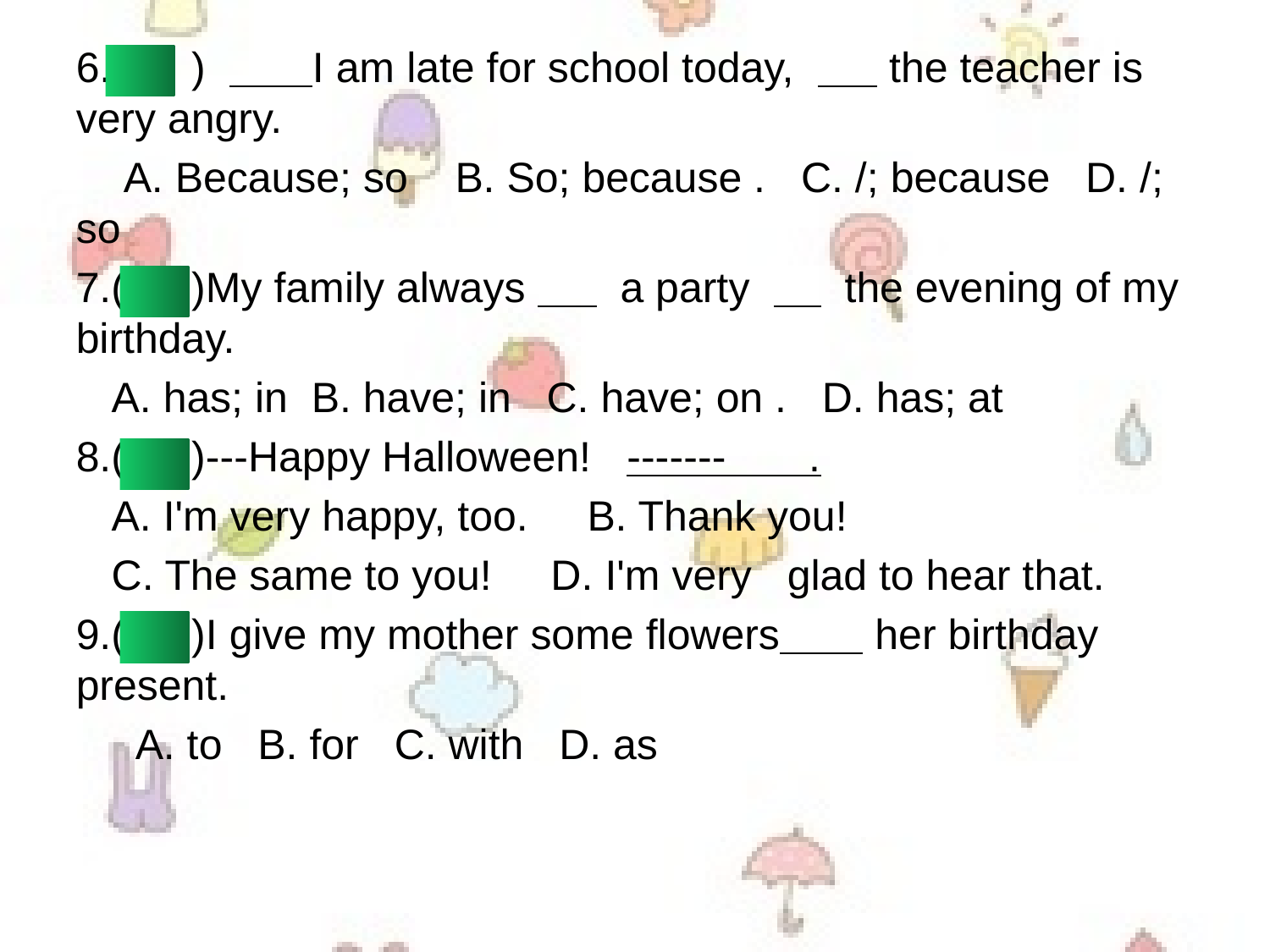

6.( D  )         I am late for school today,        the teacher is very angry.
    A. Because; so    B. So; because .   C. /; because   D. /; so
7.( C  )My family always        a party        the evening of my birthday.
   A. has; in  B. have; in   C. have; on .   D. has; at
8.( C  )---Happy Halloween!   -------       .
   A. I'm very happy, too.     B. Thank you!
   C. The same to you!     D. I'm very   glad to hear that.
9.(  D )I give my mother some flowers        her birthday present.
     A. to   B. for   C. with   D. as